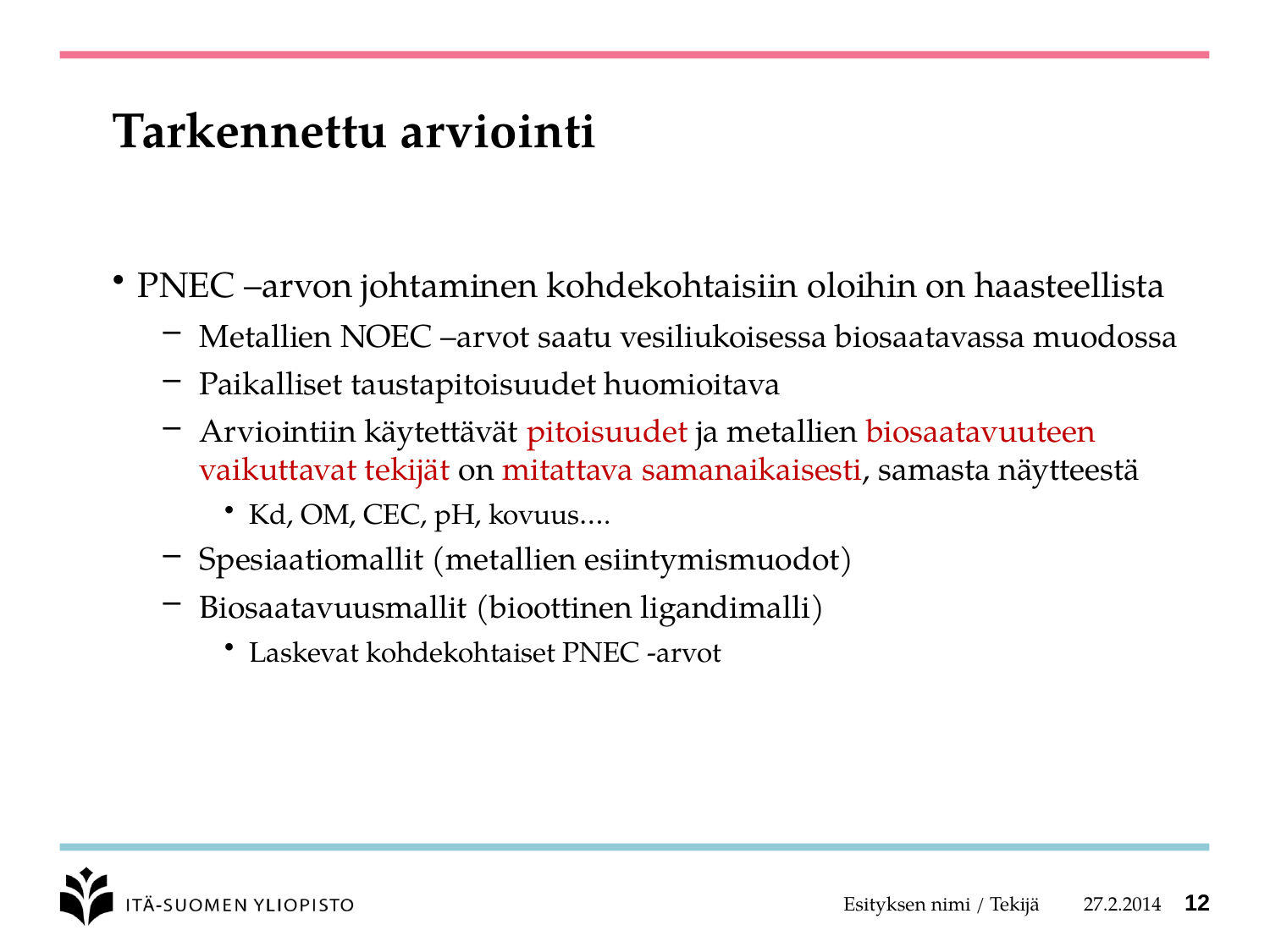

# Tarkennettu arviointi
PNEC –arvon johtaminen kohdekohtaisiin oloihin on haasteellista
Metallien NOEC –arvot saatu vesiliukoisessa biosaatavassa muodossa
Paikalliset taustapitoisuudet huomioitava
Arviointiin käytettävät pitoisuudet ja metallien biosaatavuuteen vaikuttavat tekijät on mitattava samanaikaisesti, samasta näytteestä
Kd, OM, CEC, pH, kovuus….
Spesiaatiomallit (metallien esiintymismuodot)
Biosaatavuusmallit (bioottinen ligandimalli)
Laskevat kohdekohtaiset PNEC -arvot

Esityksen nimi / Tekijä
27.2.2014
12